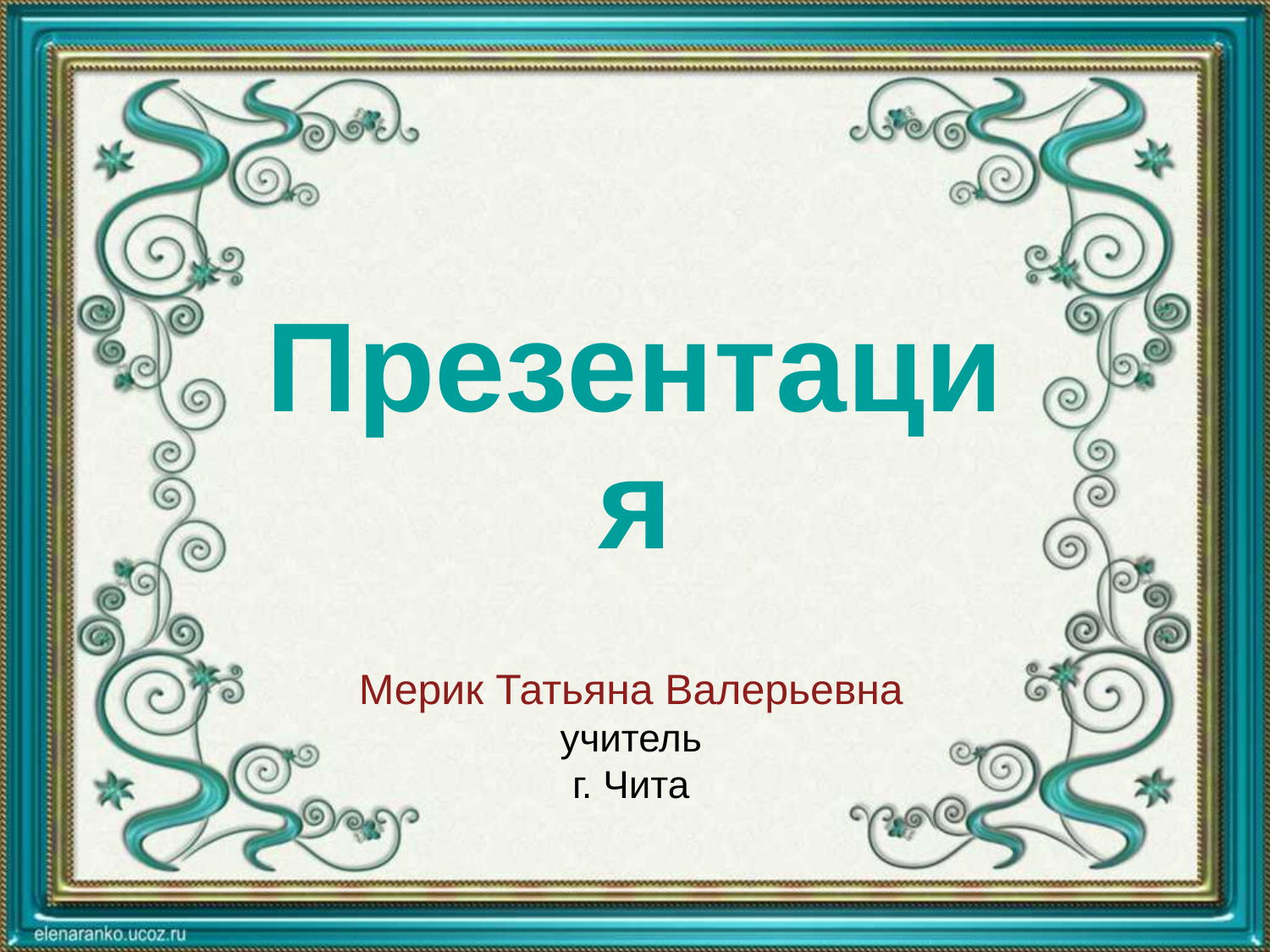

# Презентация
Мерик Татьяна Валерьевна
учитель
г. Чита